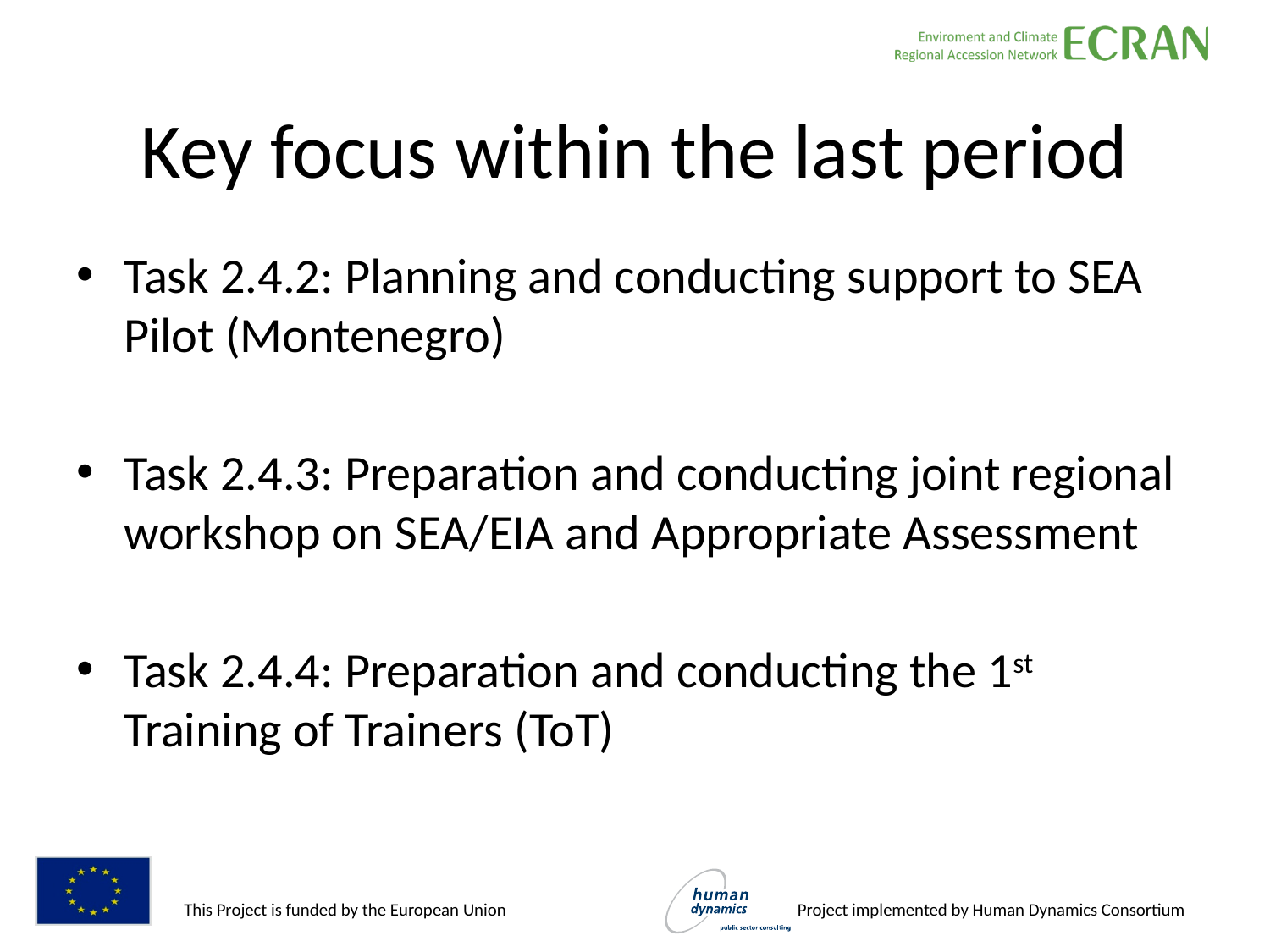

# Key focus within the last period
Task 2.4.2: Planning and conducting support to SEA Pilot (Montenegro)

Task 2.4.3: Preparation and conducting joint regional workshop on SEA/EIA and Appropriate Assessment

Task 2.4.4: Preparation and conducting the 1st Training of Trainers (ToT)